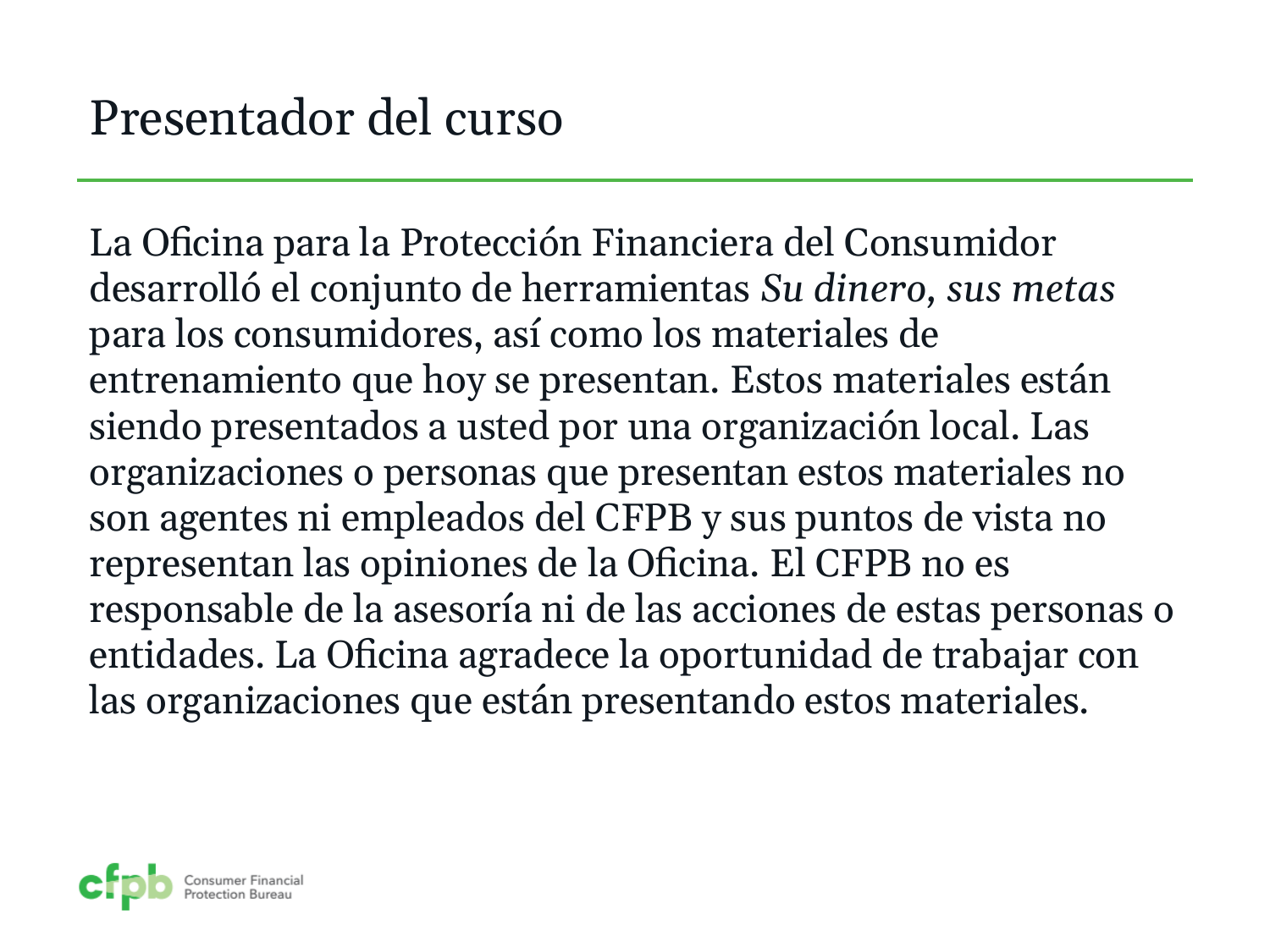

# Presentador del curso
La Oficina para la Protección Financiera del Consumidor desarrolló el conjunto de herramientas Su dinero, sus metas para los consumidores, así como los materiales de entrenamiento que hoy se presentan. Estos materiales están siendo presentados a usted por una organización local. Las organizaciones o personas que presentan estos materiales no son agentes ni empleados del CFPB y sus puntos de vista no representan las opiniones de la Oficina. El CFPB no es responsable de la asesoría ni de las acciones de estas personas o entidades. La Oficina agradece la oportunidad de trabajar con las organizaciones que están presentando estos materiales.